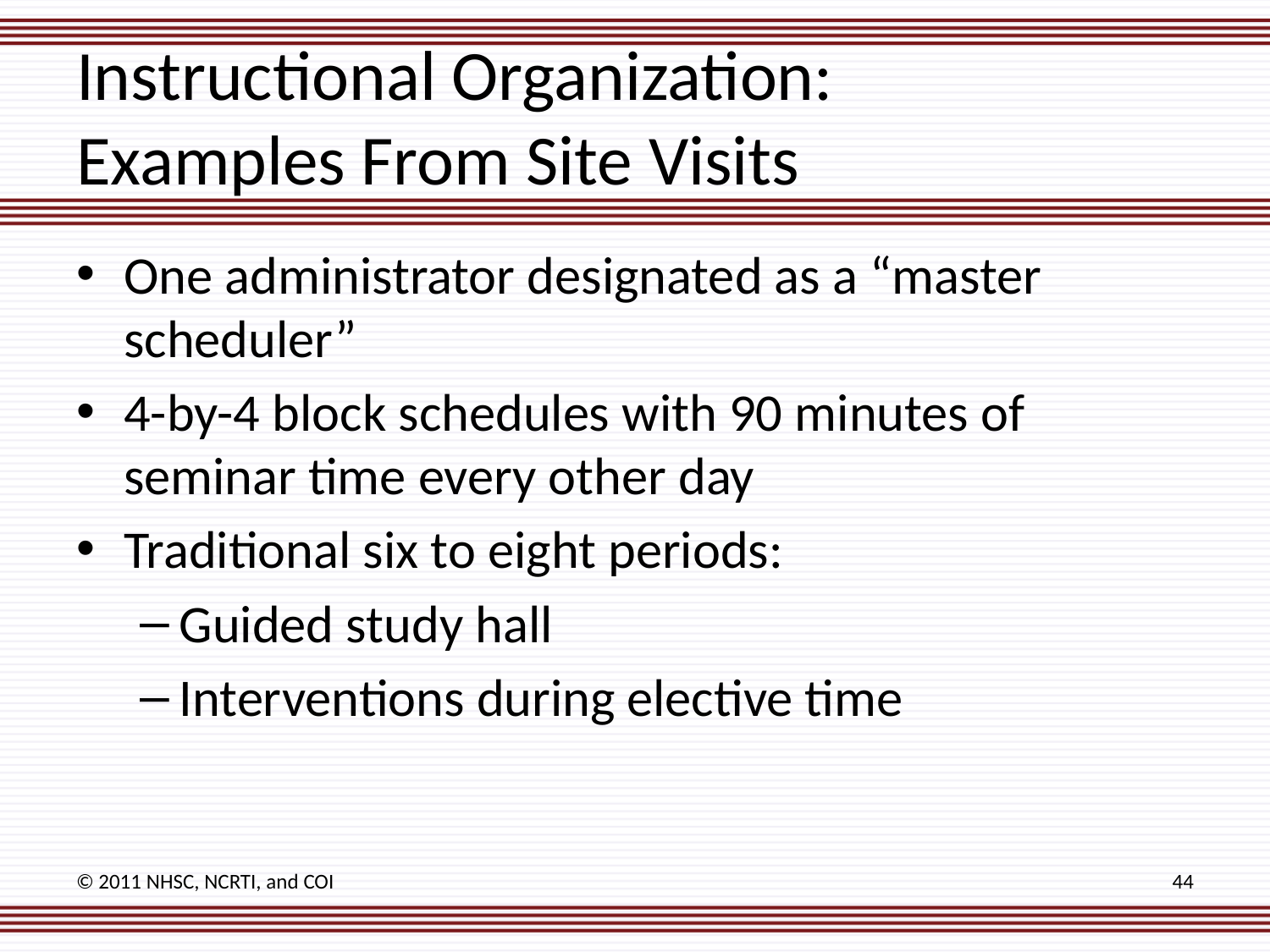

# Instructional Organization: Examples From Site Visits
One administrator designated as a “master scheduler”
4-by-4 block schedules with 90 minutes of seminar time every other day
Traditional six to eight periods:
Guided study hall
Interventions during elective time

© 2011 NHSC, NCRTI, and COI
44